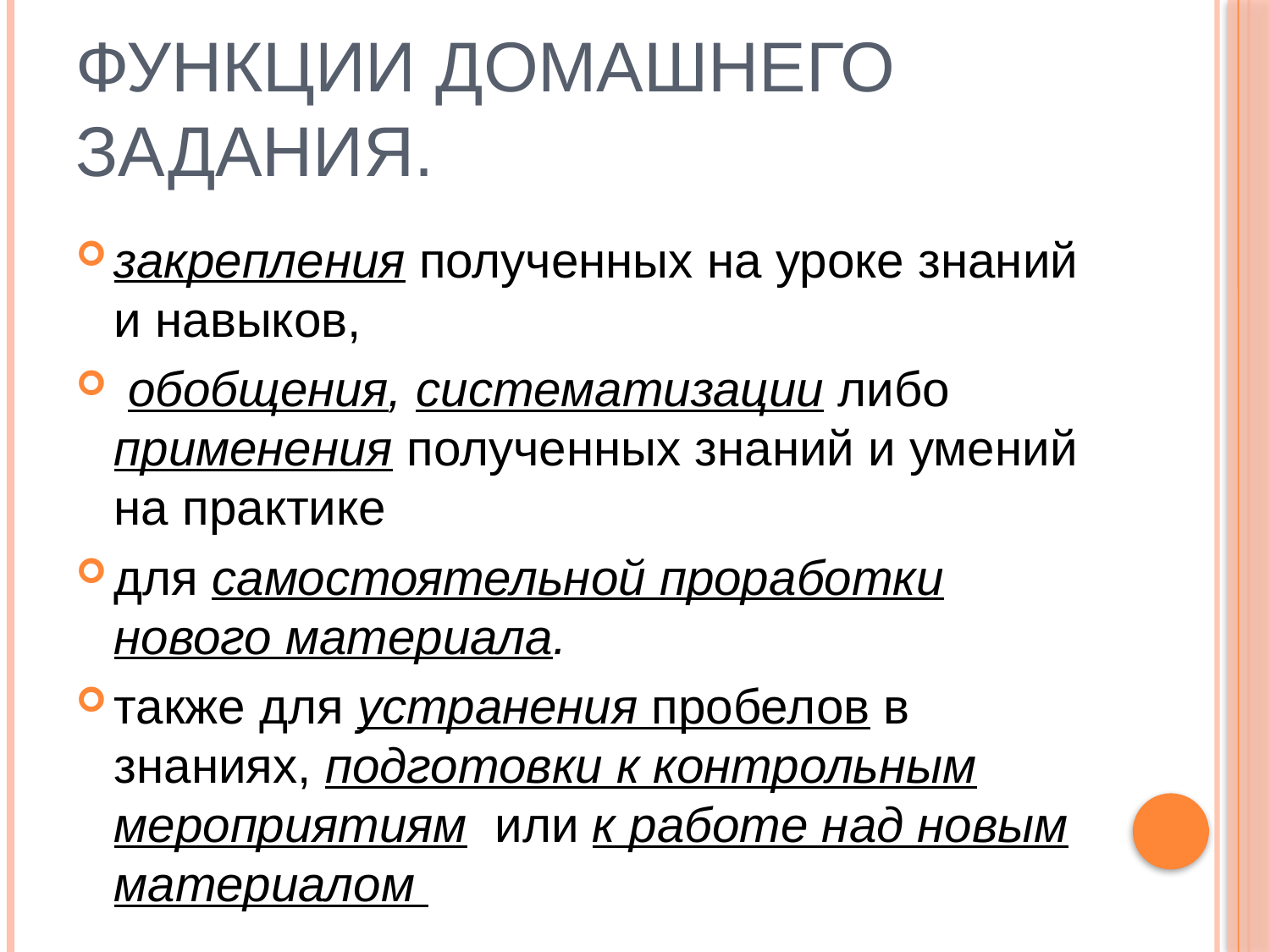

# Функции домашнего задания.
закрепления полученных на уроке знаний и навыков,
 обобщения, систематизации либо применения полученных знаний и умений на практике
для самостоятельной проработки нового материала.
также для устранения пробелов в знаниях, подготовки к контрольным мероприятиям  или к работе над новым материалом